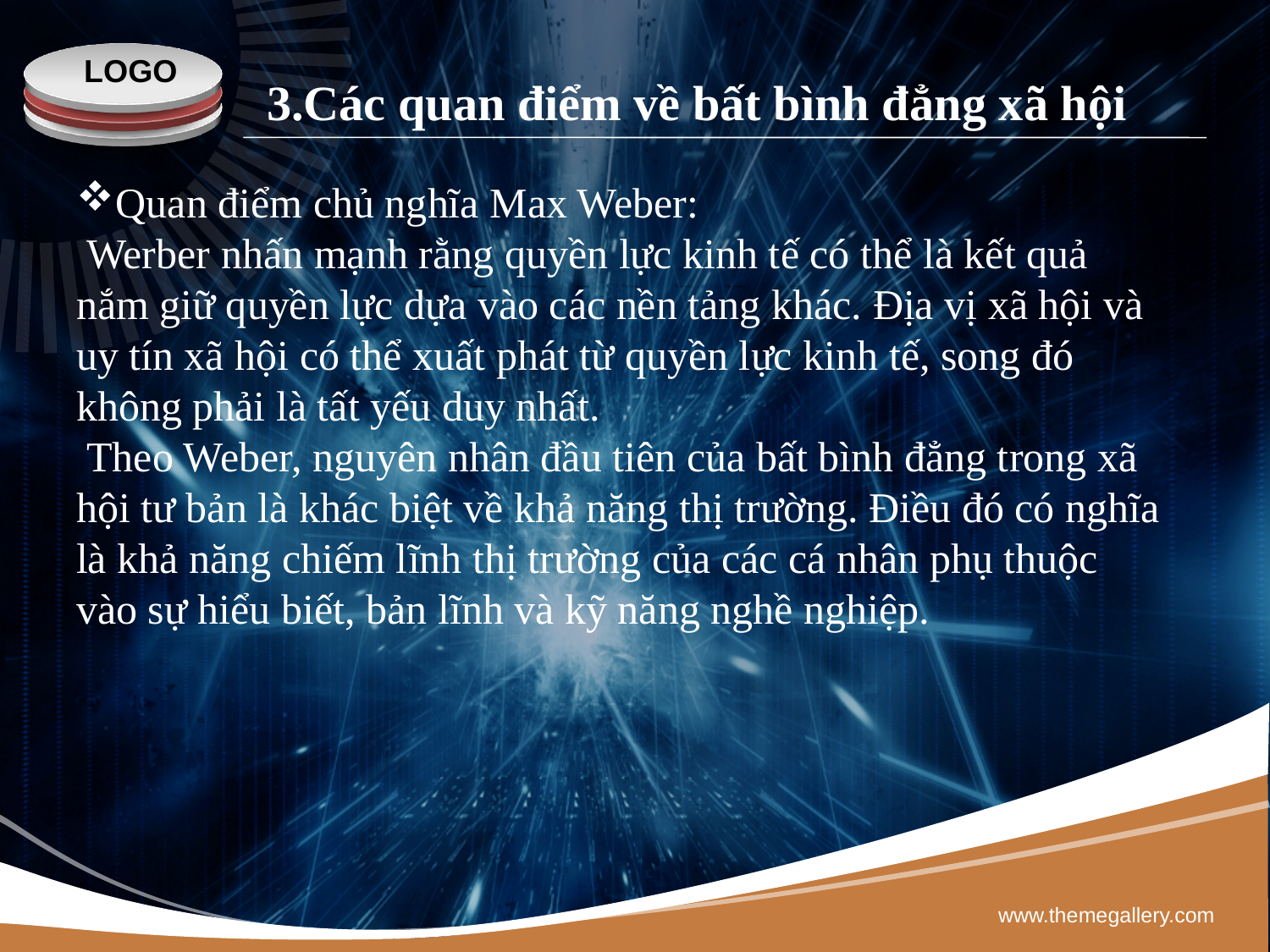

# 3.Các quan điểm về bất bình đẳng xã hội
Quan điểm chủ nghĩa Max Weber:
 Werber nhấn mạnh rằng quyền lực kinh tế có thể là kết quả nắm giữ quyền lực dựa vào các nền tảng khác. Địa vị xã hội và uy tín xã hội có thể xuất phát từ quyền lực kinh tế, song đó không phải là tất yếu duy nhất.
 Theo Weber, nguyên nhân đầu tiên của bất bình đẳng trong xã hội tư bản là khác biệt về khả năng thị trường. Điều đó có nghĩa là khả năng chiếm lĩnh thị trường của các cá nhân phụ thuộc vào sự hiểu biết, bản lĩnh và kỹ năng nghề nghiệp.

www.themegallery.com